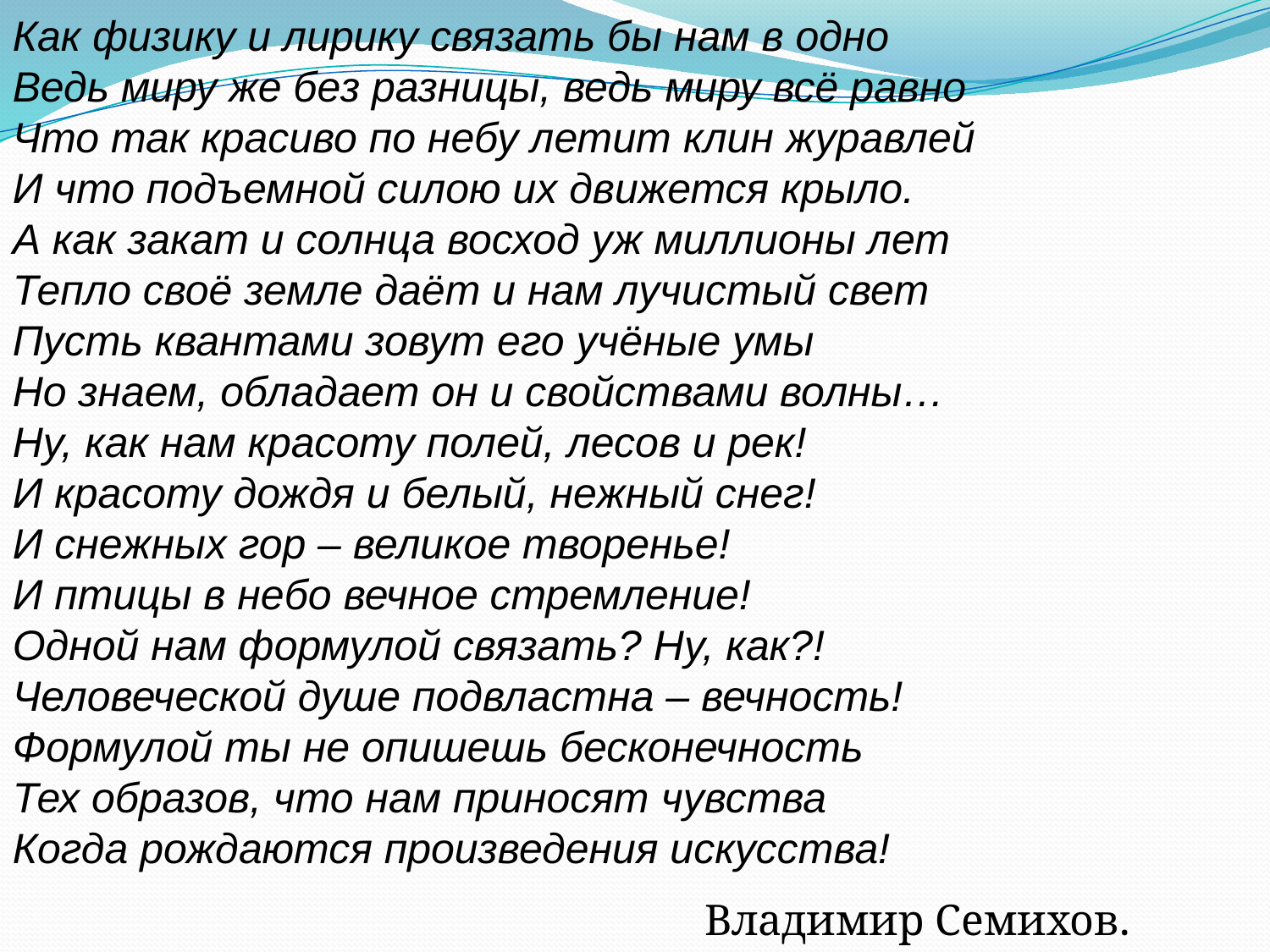

Как физику и лирику связать бы нам в одно
Ведь миру же без разницы, ведь миру всё равно
Что так красиво по небу летит клин журавлей
И что подъемной силою их движется крыло.
А как закат и солнца восход уж миллионы лет
Тепло своё земле даёт и нам лучистый свет
Пусть квантами зовут его учёные умы
Но знаем, обладает он и свойствами волны…
Ну, как нам красоту полей, лесов и рек!
И красоту дождя и белый, нежный снег!
И снежных гор – великое творенье!
И птицы в небо вечное стремление!
Одной нам формулой связать? Ну, как?!
Человеческой душе подвластна – вечность!
Формулой ты не опишешь бесконечность
Тех образов, что нам приносят чувства
Когда рождаются произведения искусства!

Владимир Семихов.